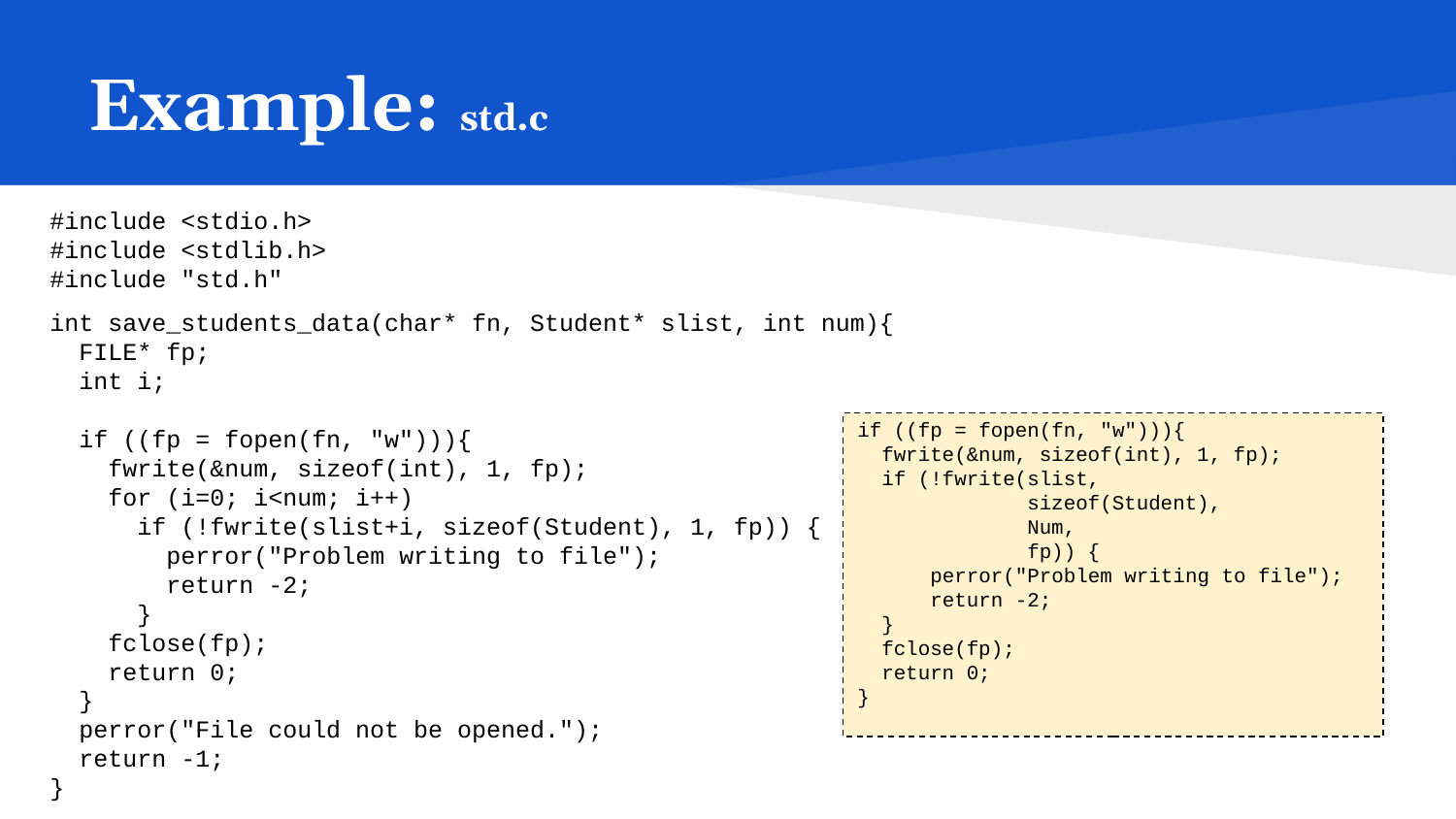

# Example: std.c
#include <stdio.h>
#include <stdlib.h>
#include "std.h"

int save_students_data(char* fn, Student* slist, int num){
  FILE* fp;
  int i;

  if ((fp = fopen(fn, "w"))){
    fwrite(&num, sizeof(int), 1, fp);
    for (i=0; i<num; i++)
      if (!fwrite(slist+i, sizeof(Student), 1, fp)) {
        perror("Problem writing to file");
        return -2;
      }
    fclose(fp);
    return 0;
  }
  perror("File could not be opened.");
  return -1;
}
if ((fp = fopen(fn, "w"))){
  fwrite(&num, sizeof(int), 1, fp);
  if (!fwrite(slist,
              sizeof(Student),
              Num,
              fp)) {
      perror("Problem writing to file");
      return -2;
  }
  fclose(fp);
  return 0;
}